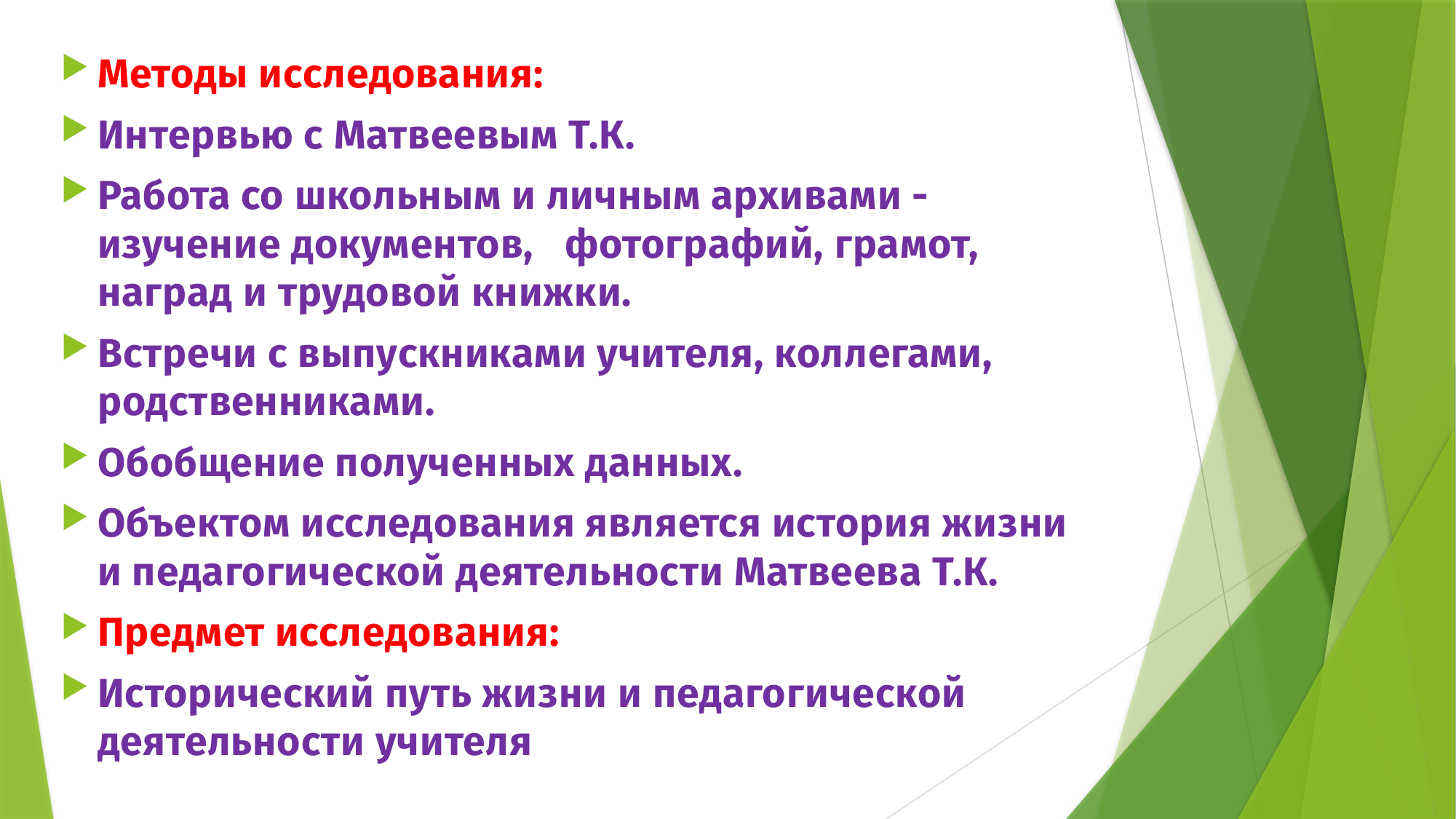

Методы исследования:
Интервью с Матвеевым Т.К.
Работа со школьным и личным архивами - изучение документов,   фотографий, грамот, наград и трудовой книжки.
Встречи с выпускниками учителя, коллегами, родственниками.
Обобщение полученных данных.
Объектом исследования является история жизни и педагогической деятельности Матвеева Т.К.
Предмет исследования:
Исторический путь жизни и педагогической деятельности учителя

#